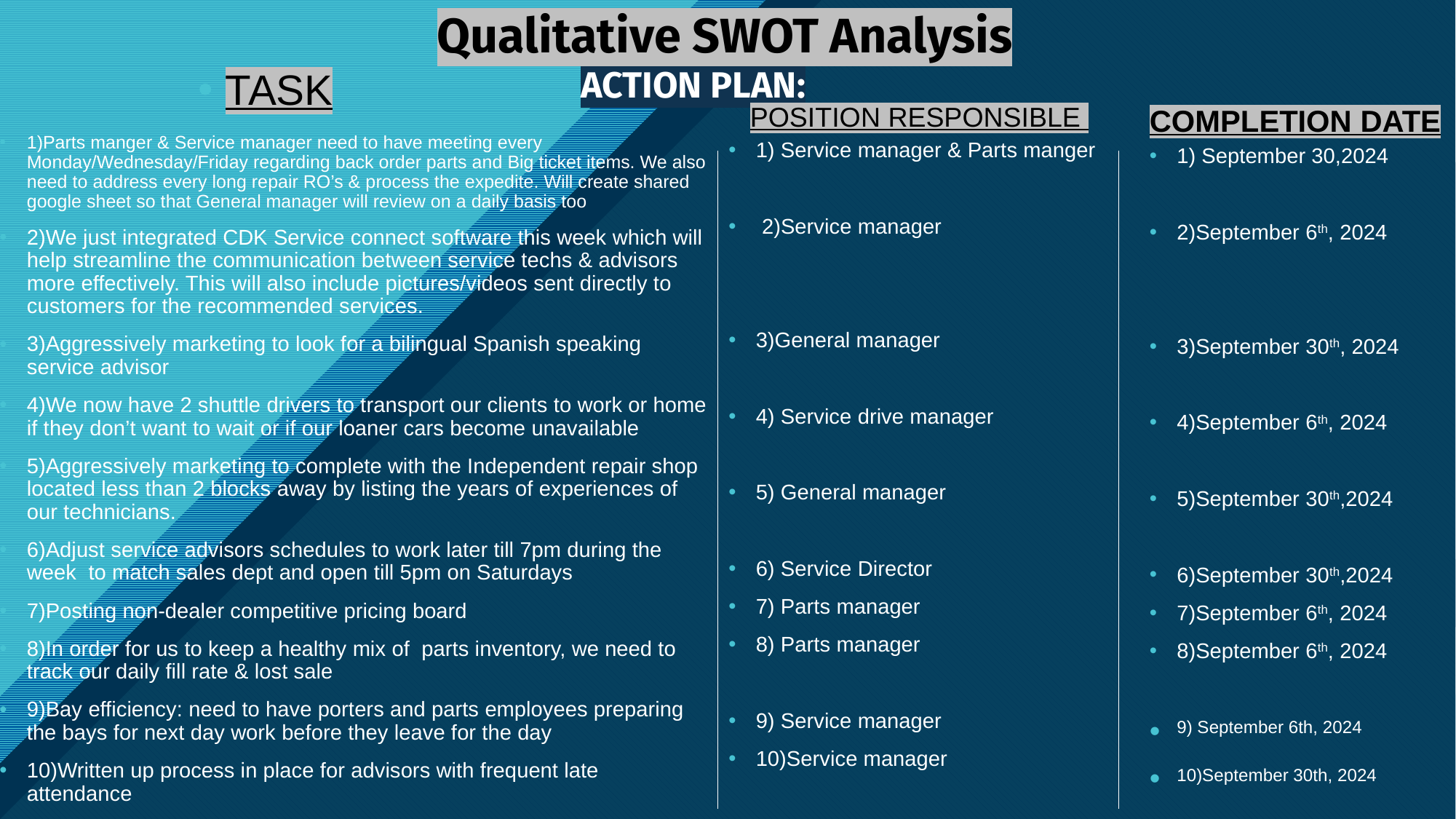

Qualitative SWOT Analysis
# ACTION PLAN:
TASK
COMPLETION DATE
POSITION RESPONSIBLE
1)Parts manger & Service manager need to have meeting every Monday/Wednesday/Friday regarding back order parts and Big ticket items. We also need to address every long repair RO’s & process the expedite. Will create shared google sheet so that General manager will review on a daily basis too
2)We just integrated CDK Service connect software this week which will help streamline the communication between service techs & advisors more effectively. This will also include pictures/videos sent directly to customers for the recommended services.
3)Aggressively marketing to look for a bilingual Spanish speaking service advisor
4)We now have 2 shuttle drivers to transport our clients to work or home if they don’t want to wait or if our loaner cars become unavailable
5)Aggressively marketing to complete with the Independent repair shop located less than 2 blocks away by listing the years of experiences of our technicians.
6)Adjust service advisors schedules to work later till 7pm during the week  to match sales dept and open till 5pm on Saturdays
7)Posting non-dealer competitive pricing board
8)In order for us to keep a healthy mix of  parts inventory, we need to track our daily fill rate & lost sale
9)Bay efficiency: need to have porters and parts employees preparing the bays for next day work before they leave for the day
10)Written up process in place for advisors with frequent late attendance

1) Service manager & Parts manger

 2)Service manager

3)General manager

4) Service drive manager

5) General manager

6) Service Director
7) Parts manager
8) Parts manager

9) Service manager
10)Service manager

1) September 30,2024

2)September 6th, 2024

3)September 30th, 2024

4)September 6th, 2024

5)September 30th,2024

6)September 30th,2024
7)September 6th, 2024
8)September 6th, 2024

9) September 6th, 2024
10)September 30th, 2024